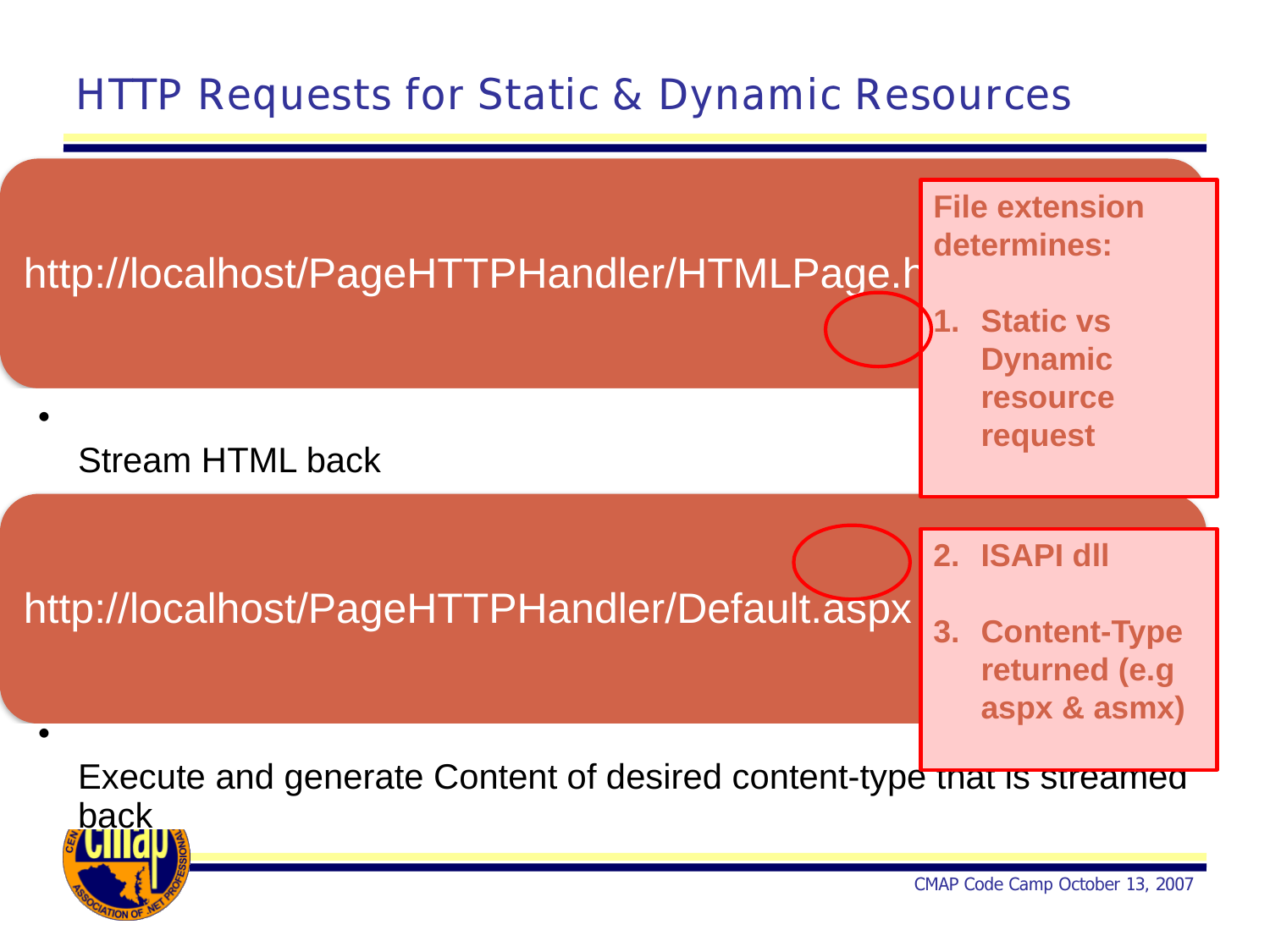

HTTP Requests for Static & Dynamic Resources
http://localhost/PageHTTPHandler/HTMLPage.htm
http://localhost/PageHTTPHandler/Default.aspx
Stream HTML back
Execute and generate Content of desired content-type that is streamed back
File extension determines:
Static vs Dynamic resource request

ISAPI dll
Content-Type returned (e.g aspx & asmx)

CMAP Code Camp October 13, 2007